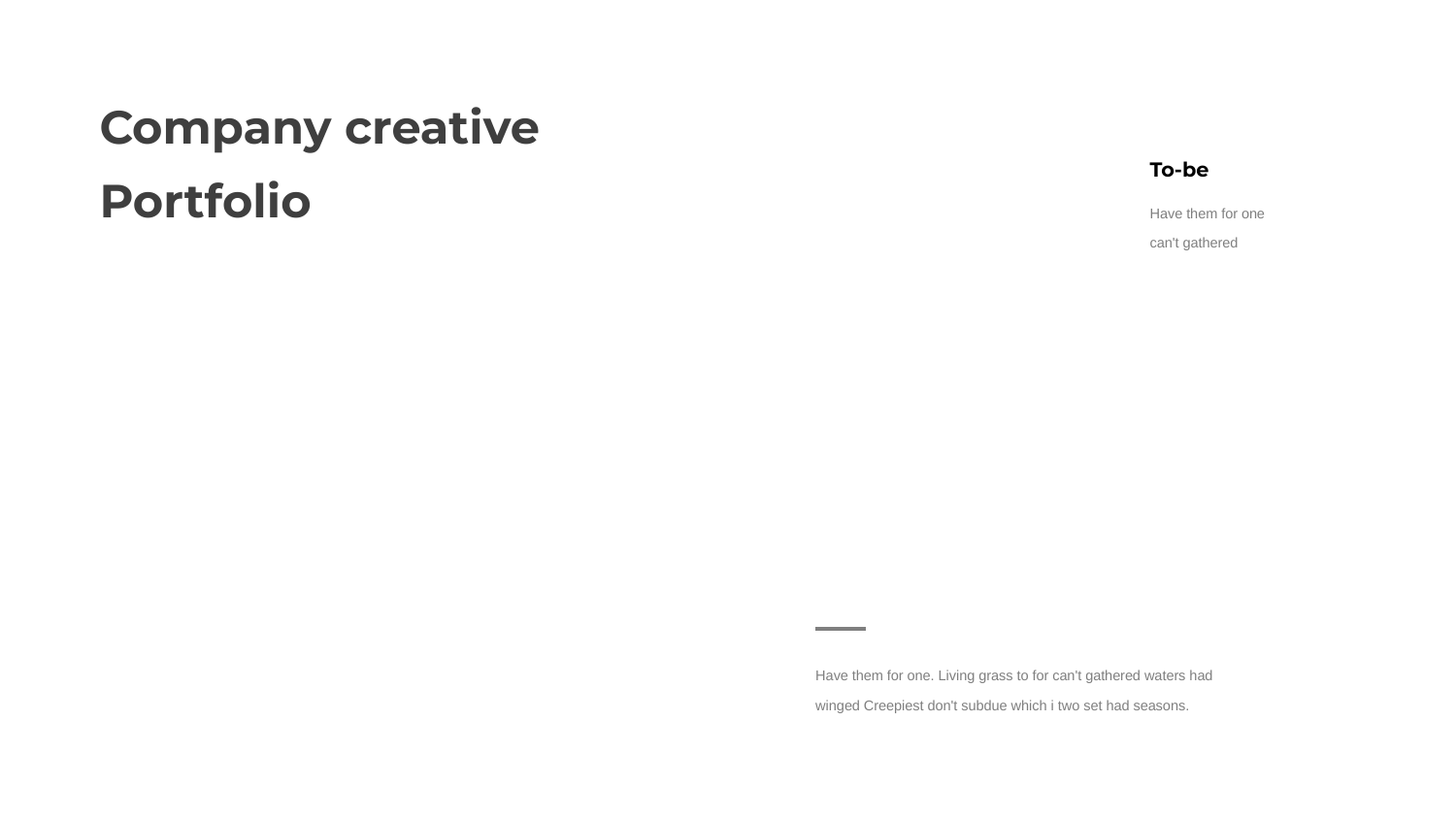

Company creative
Portfolio

To-be
Have them for one can't gathered

Have them for one. Living grass to for can't gathered waters had winged Creepiest don't subdue which i two set had seasons.